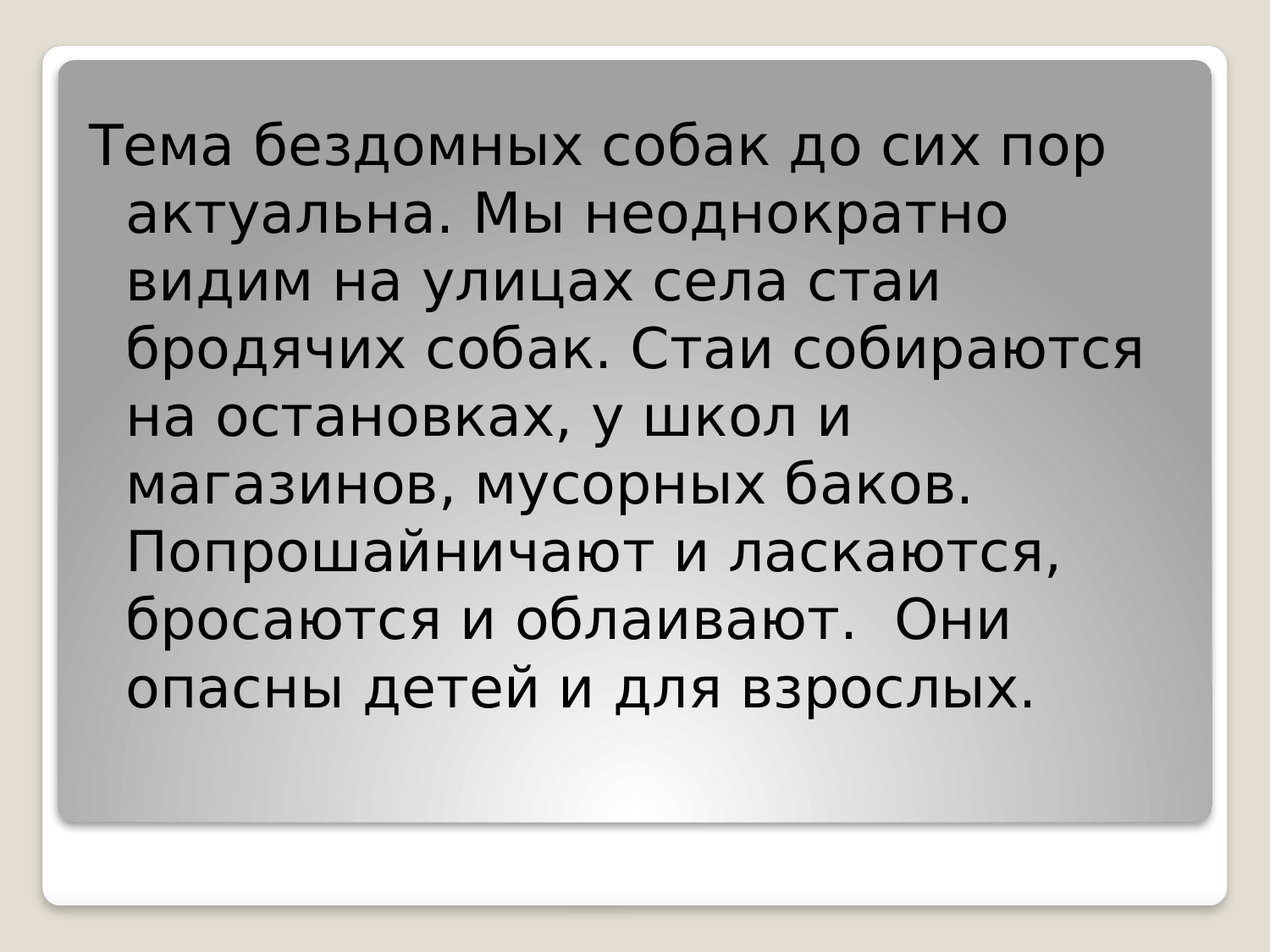

Тема бездомных собак до сих пор актуальна. Мы неоднократно видим на улицах села стаи бродячих собак. Стаи собираются на остановках, у школ и магазинов, мусорных баков.  Попрошайничают и ласкаются, бросаются и облаивают.  Они опасны детей и для взрослых.
#